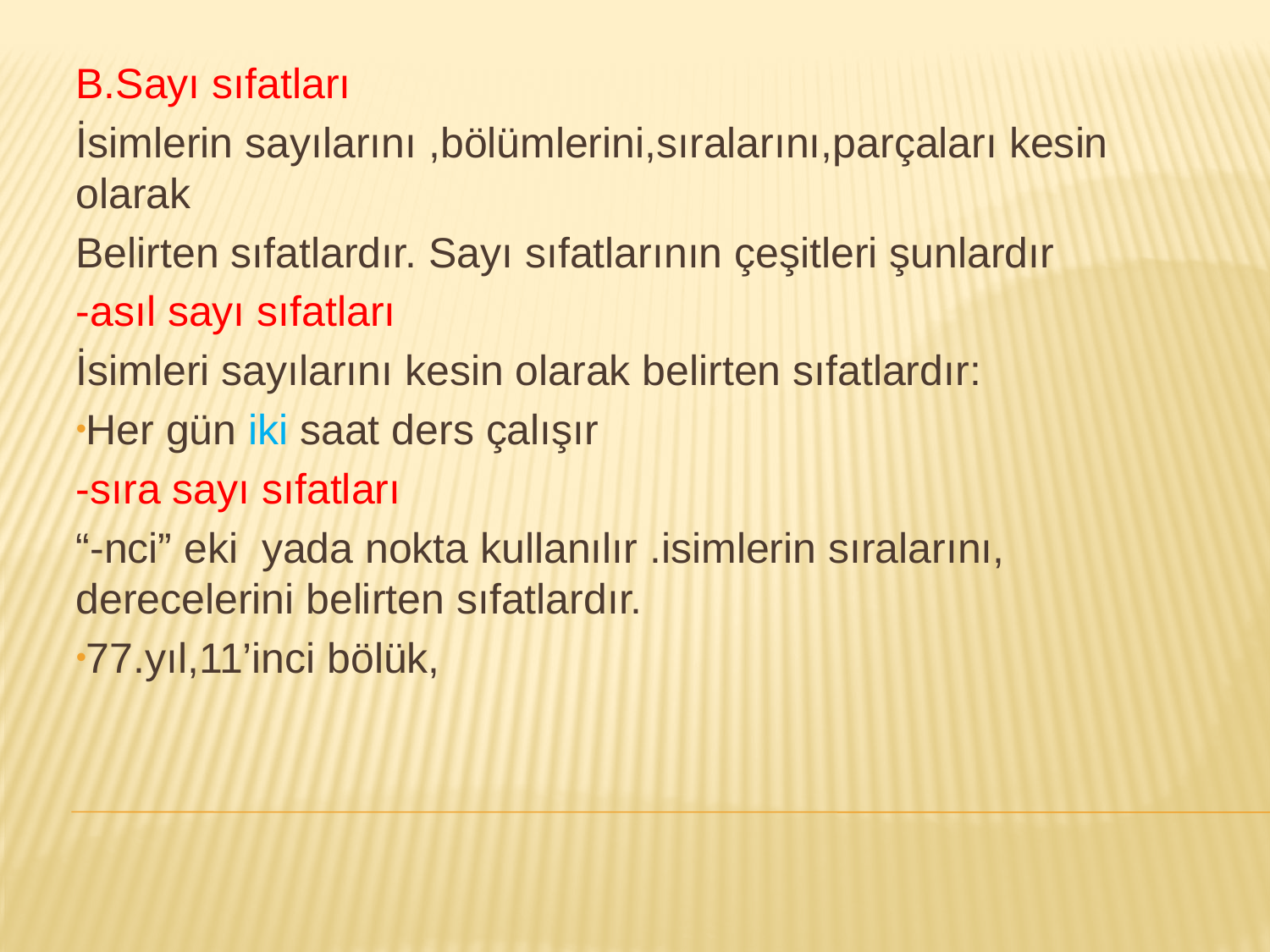

B.Sayı sıfatları
İsimlerin sayılarını ,bölümlerini,sıralarını,parçaları kesin olarak
Belirten sıfatlardır. Sayı sıfatlarının çeşitleri şunlardır
-asıl sayı sıfatları
İsimleri sayılarını kesin olarak belirten sıfatlardır:
Her gün iki saat ders çalışır
-sıra sayı sıfatları
“-nci” eki  yada nokta kullanılır .isimlerin sıralarını, derecelerini belirten sıfatlardır.
77.yıl,11’inci bölük,